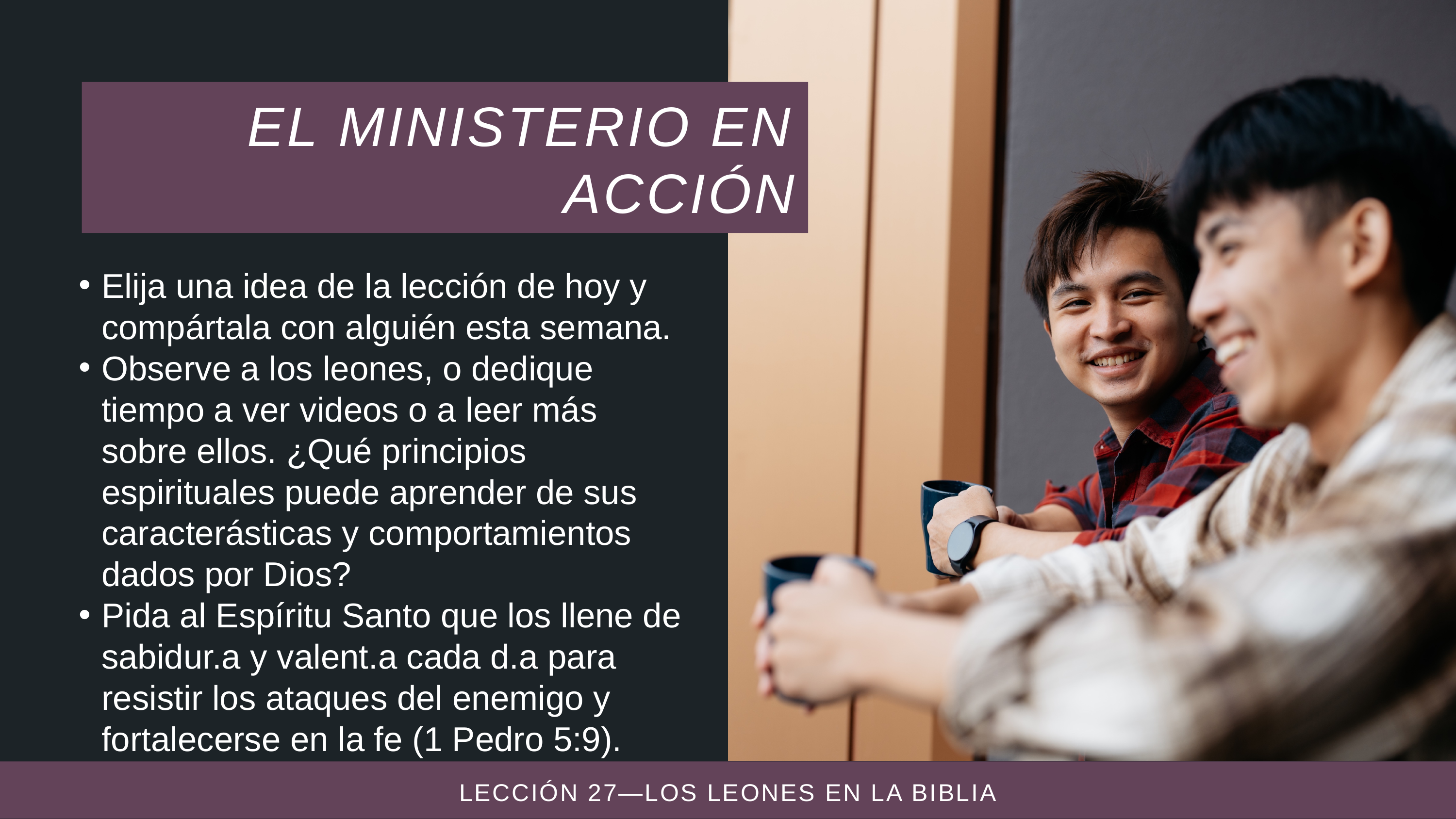

Elija una idea de la lección de hoy y compártala con alguién esta semana.
Observe a los leones, o dedique tiempo a ver videos o a leer más sobre ellos. ¿Qué principios espirituales puede aprender de sus caracterásticas y comportamientos dados por Dios?
Pida al Espíritu Santo que los llene de sabidur.a y valent.a cada d.a para resistir los ataques del enemigo y fortalecerse en la fe (1 Pedro 5:9).